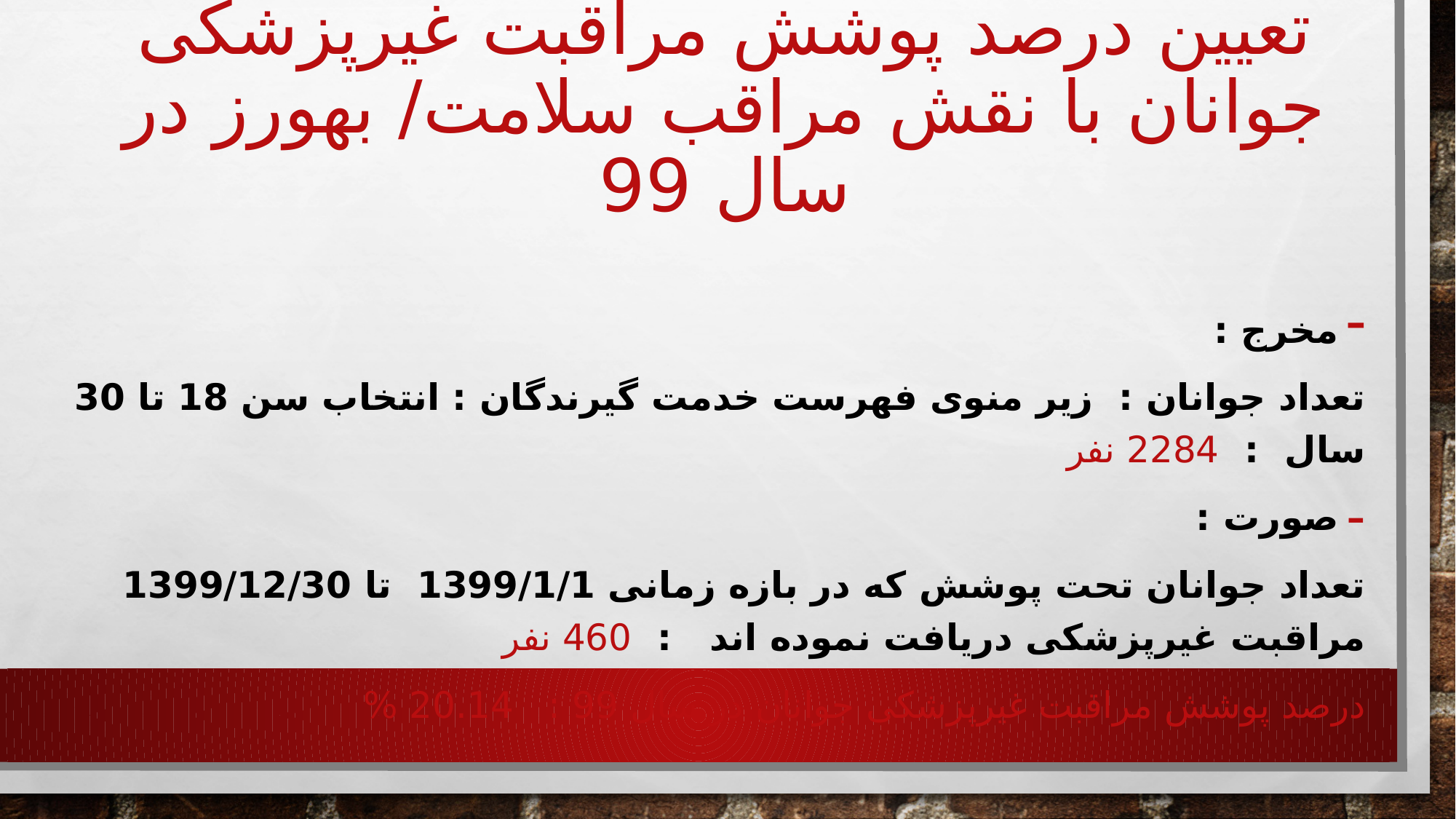

# تعیین درصد پوشش مراقبت غیرپزشکی جوانان با نقش مراقب سلامت/ بهورز در سال 99
مخرج :
تعداد جوانان :  زیر منوی فهرست خدمت گیرندگان : انتخاب سن 18 تا 30 سال  :  2284 نفر
صورت :
تعداد جوانان تحت پوشش که در بازه زمانی 1399/1/1  تا 1399/12/30  مراقبت غیرپزشکی دریافت نموده اند   :  460 نفر
درصد پوشش مراقبت غیرپزشکی جوانان در سال 99 :   20.14 %